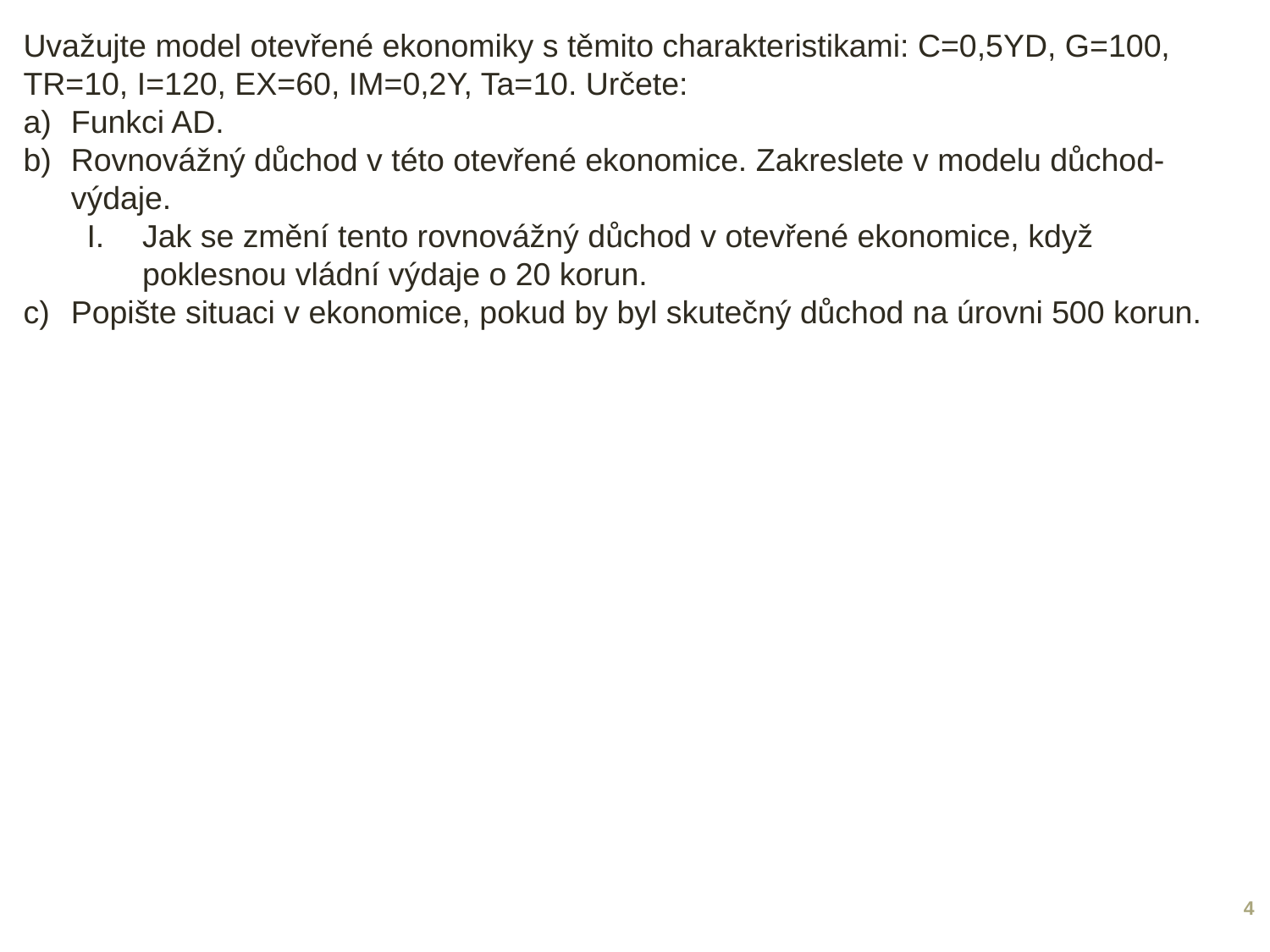

Uvažujte model otevřené ekonomiky s těmito charakteristikami: C=0,5YD, G=100, TR=10, I=120, EX=60, IM=0,2Y, Ta=10. Určete:
Funkci AD.
Rovnovážný důchod v této otevřené ekonomice. Zakreslete v modelu důchod-výdaje.
Jak se změní tento rovnovážný důchod v otevřené ekonomice, když poklesnou vládní výdaje o 20 korun.
Popište situaci v ekonomice, pokud by byl skutečný důchod na úrovni 500 korun.
4